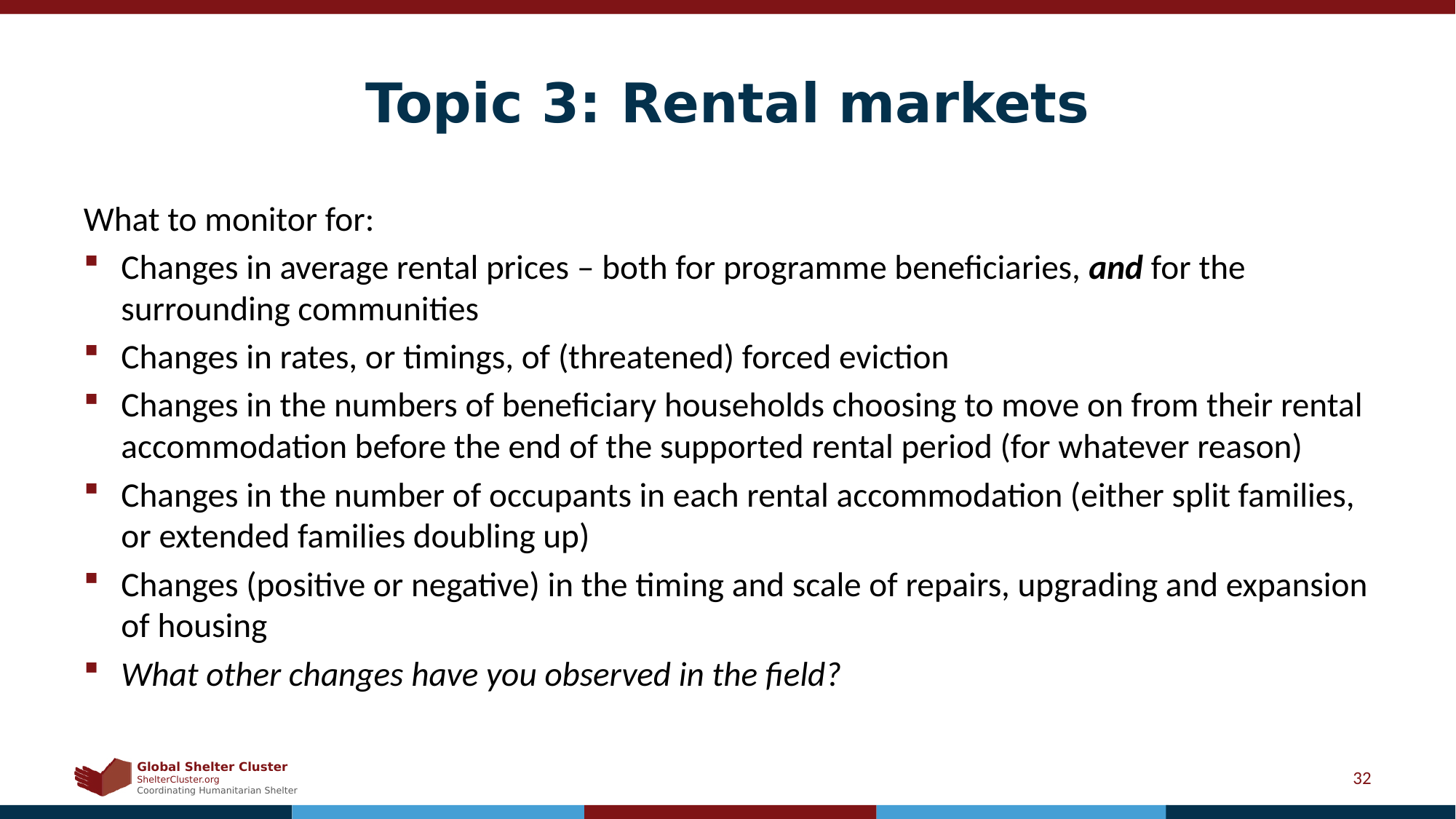

# Topic 3: Rental markets
What to monitor for:
Changes in average rental prices – both for programme beneficiaries, and for the surrounding communities
Changes in rates, or timings, of (threatened) forced eviction
Changes in the numbers of beneficiary households choosing to move on from their rental accommodation before the end of the supported rental period (for whatever reason)
Changes in the number of occupants in each rental accommodation (either split families, or extended families doubling up)
Changes (positive or negative) in the timing and scale of repairs, upgrading and expansion of housing
What other changes have you observed in the field?
32